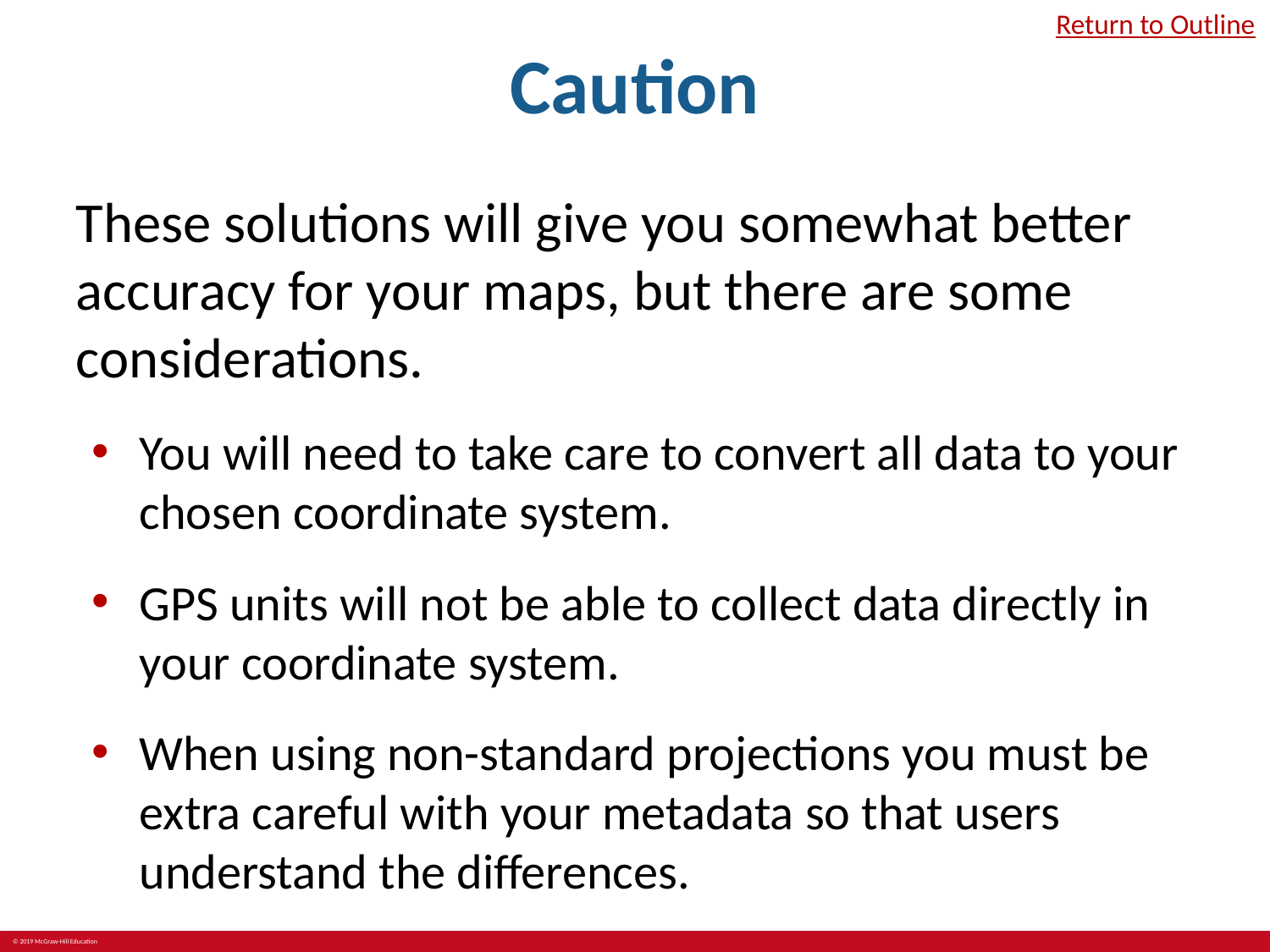

# Caution
Return to Outline
These solutions will give you somewhat better accuracy for your maps, but there are some considerations.
You will need to take care to convert all data to your chosen coordinate system.
GPS units will not be able to collect data directly in your coordinate system.
When using non-standard projections you must be extra careful with your metadata so that users understand the differences.